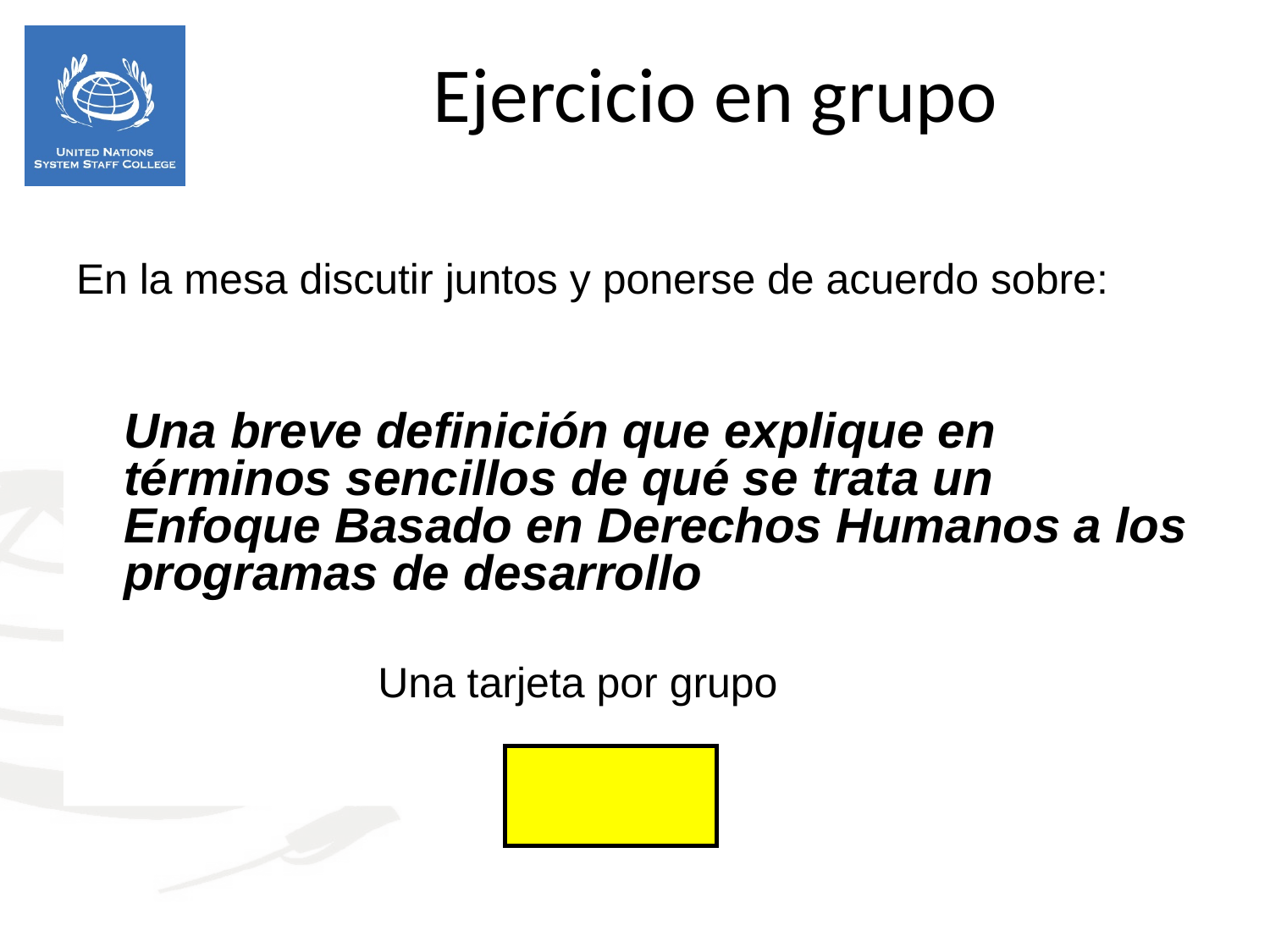

Ejercicio en grupo

En la mesa discutir juntos y ponerse de acuerdo sobre:

	Una breve definición que explique en términos sencillos de qué se trata un Enfoque Basado en Derechos Humanos a los programas de desarrollo

			Una tarjeta por grupo